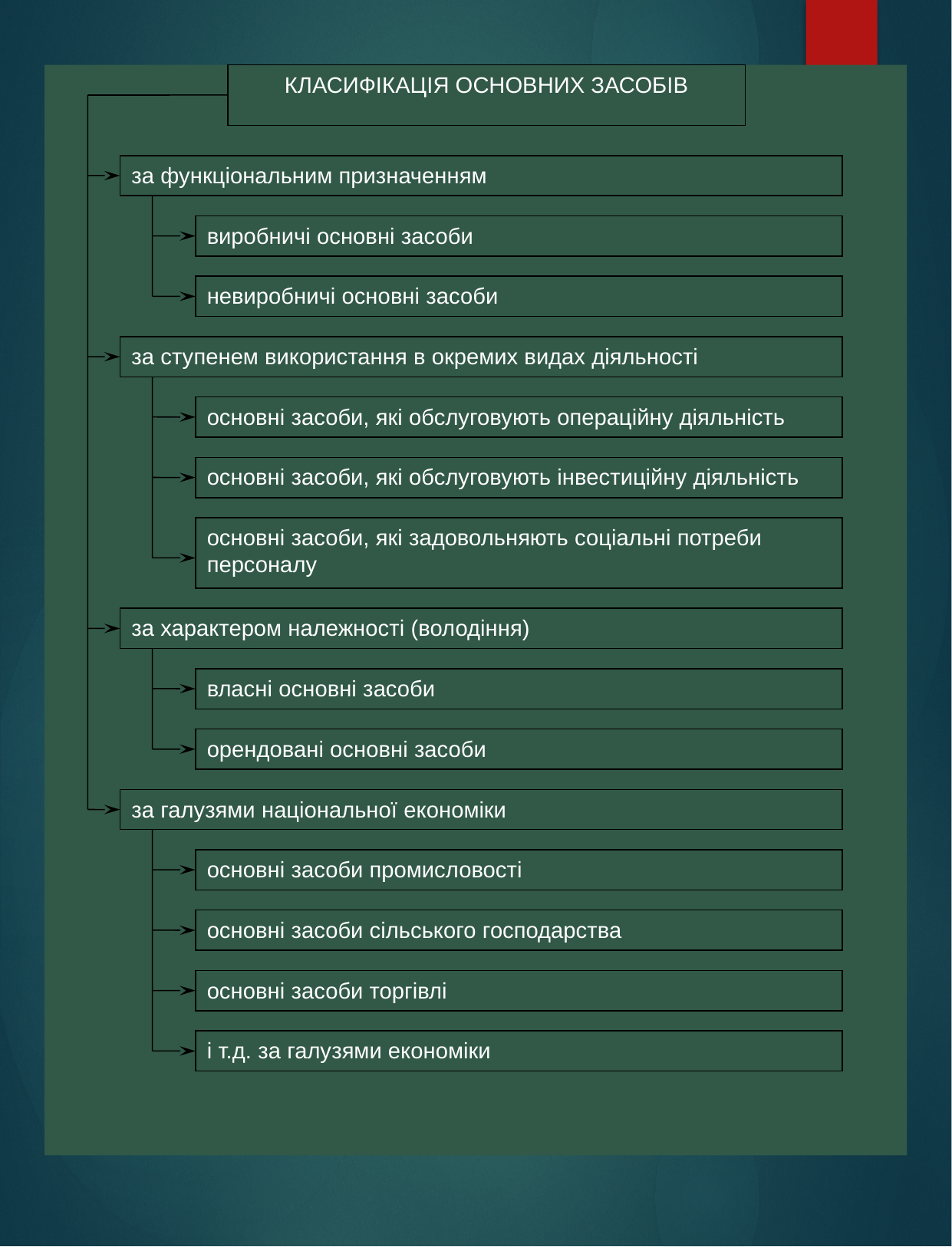

КЛАСИФІКАЦІЯ ОСНОВНИХ ЗАСОБІВ

за функціональним призначенням

виробничі основні засоби

невиробничі основні засоби

за ступенем використання в окремих видах діяльності

основні засоби, які обслуговують операційну діяльність

основні засоби, які обслуговують інвестиційну діяльність

основні засоби, які задовольняють соціальні потреби персоналу

за характером належності (володіння)

власні основні засоби

орендовані основні засоби

за галузями національної економіки

основні засоби промисловості

основні засоби сільського господарства

основні засоби торгівлі

і т.д. за галузями економіки